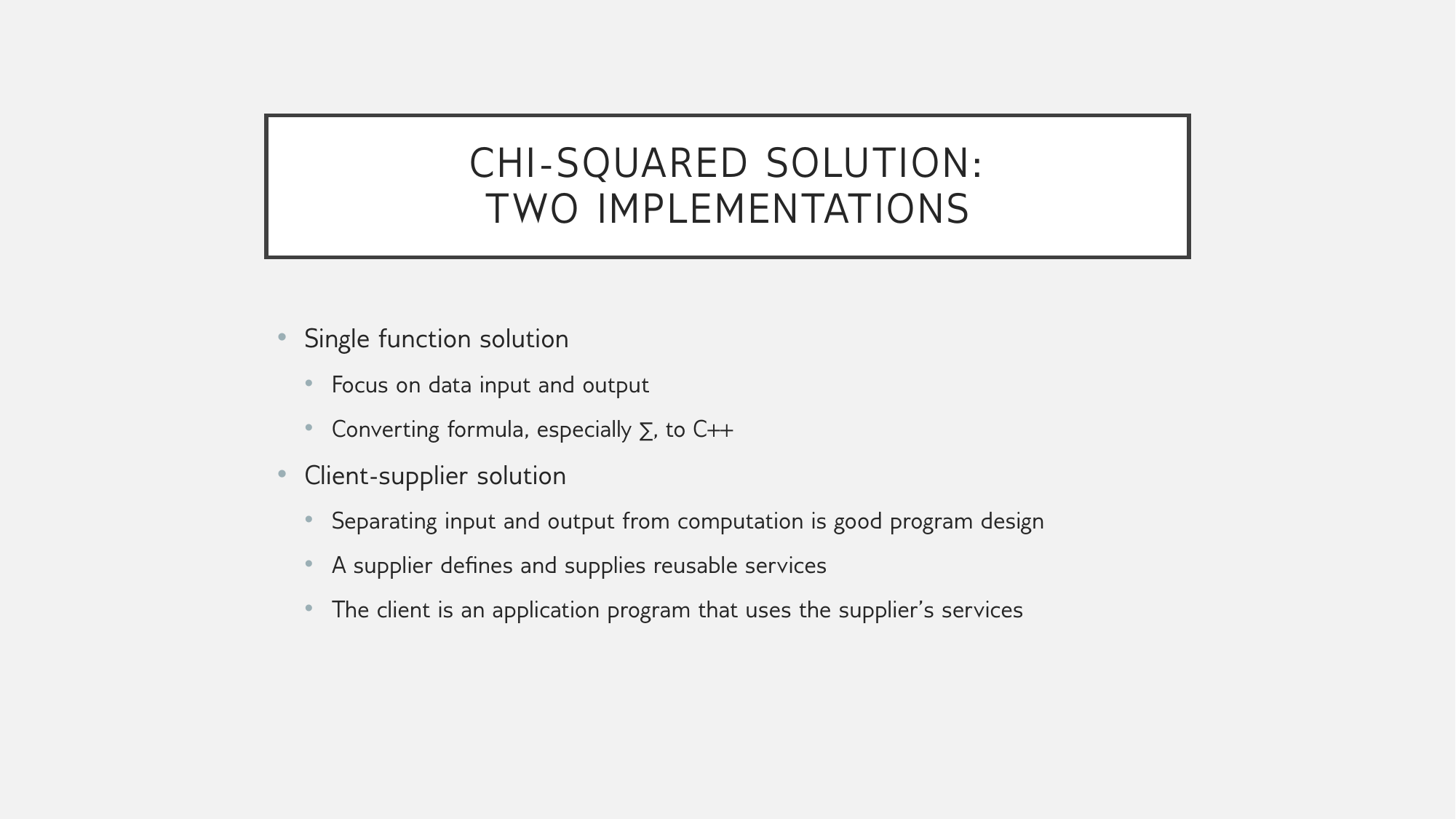

# Chi-Squared Solution: two Implementations
Single function solution
Focus on data input and output
Converting formula, especially ∑, to C++
Client-supplier solution
Separating input and output from computation is good program design
A supplier defines and supplies reusable services
The client is an application program that uses the supplier’s services